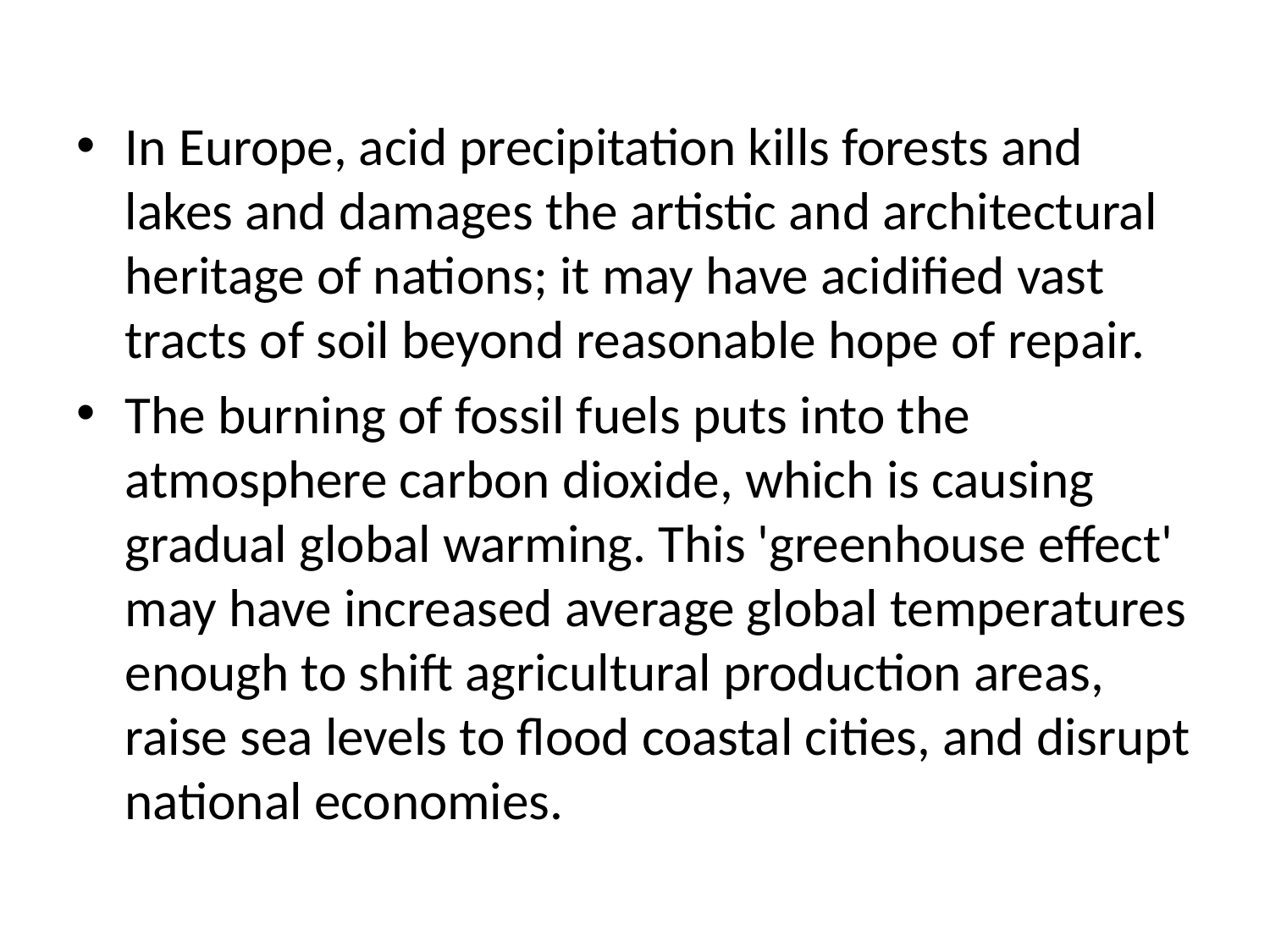

#
In Europe, acid precipitation kills forests and lakes and damages the artistic and architectural heritage of nations; it may have acidified vast tracts of soil beyond reasonable hope of repair.
The burning of fossil fuels puts into the atmosphere carbon dioxide, which is causing gradual global warming. This 'greenhouse effect' may have increased average global temperatures enough to shift agricultural production areas, raise sea levels to flood coastal cities, and disrupt national economies.